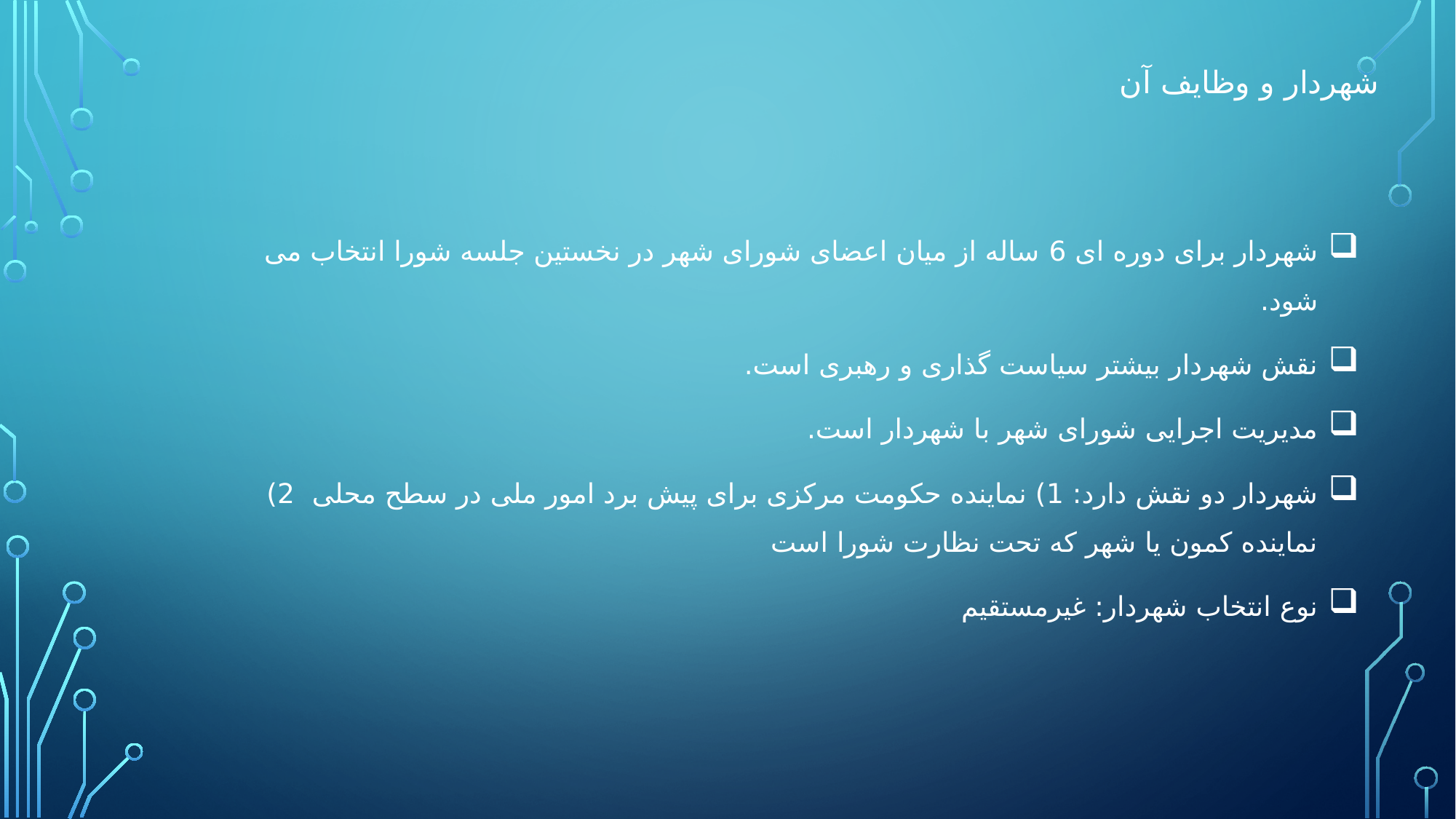

# شهردار و وظایف آن
شهردار برای دوره ای 6 ساله از میان اعضای شورای شهر در نخستین جلسه شورا انتخاب می شود.
نقش شهردار بیشتر سیاست گذاری و رهبری است.
مدیریت اجرایی شورای شهر با شهردار است.
شهردار دو نقش دارد: 1) نماینده حکومت مرکزی برای پیش برد امور ملی در سطح محلی  2) نماینده کمون یا شهر که تحت نظارت شورا است
نوع انتخاب شهردار: غیرمستقیم